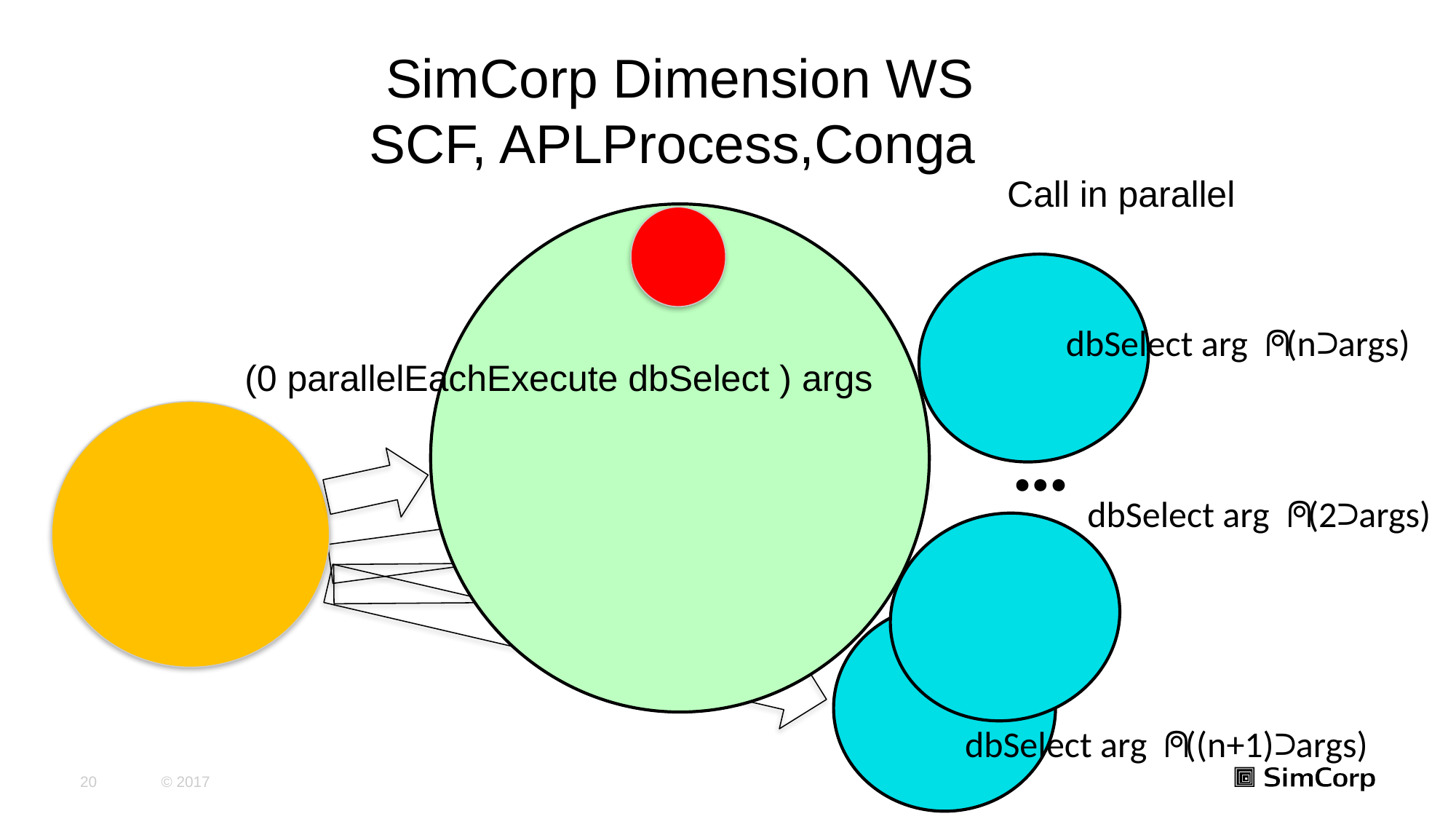

SimCorp Dimension WS
SCF, APLProcess,Conga
Call in parallel

dbSelect arg ⍝ (n⊃args)
(0 parallelEachExecute dbSelect ) args

…

dbSelect arg ⍝ (2⊃args)

dbSelect arg ⍝ ((n+1)⊃args)
20